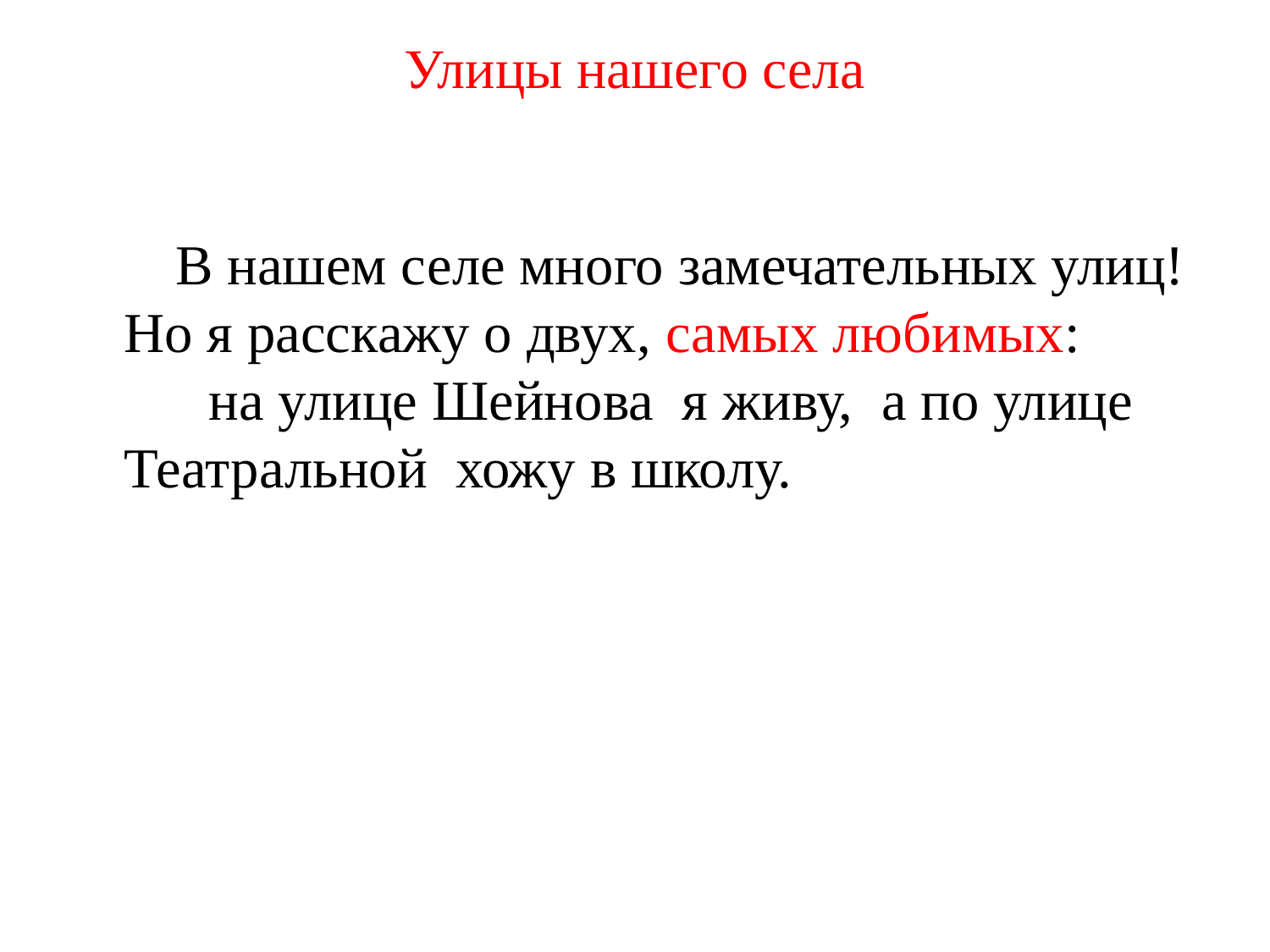

# Улицы нашего села
       В нашем селе много замечательных улиц! Но я расскажу о двух, самых любимых:               на улице Шейнова  я живу,  а по улице Театральной  хожу в школу.